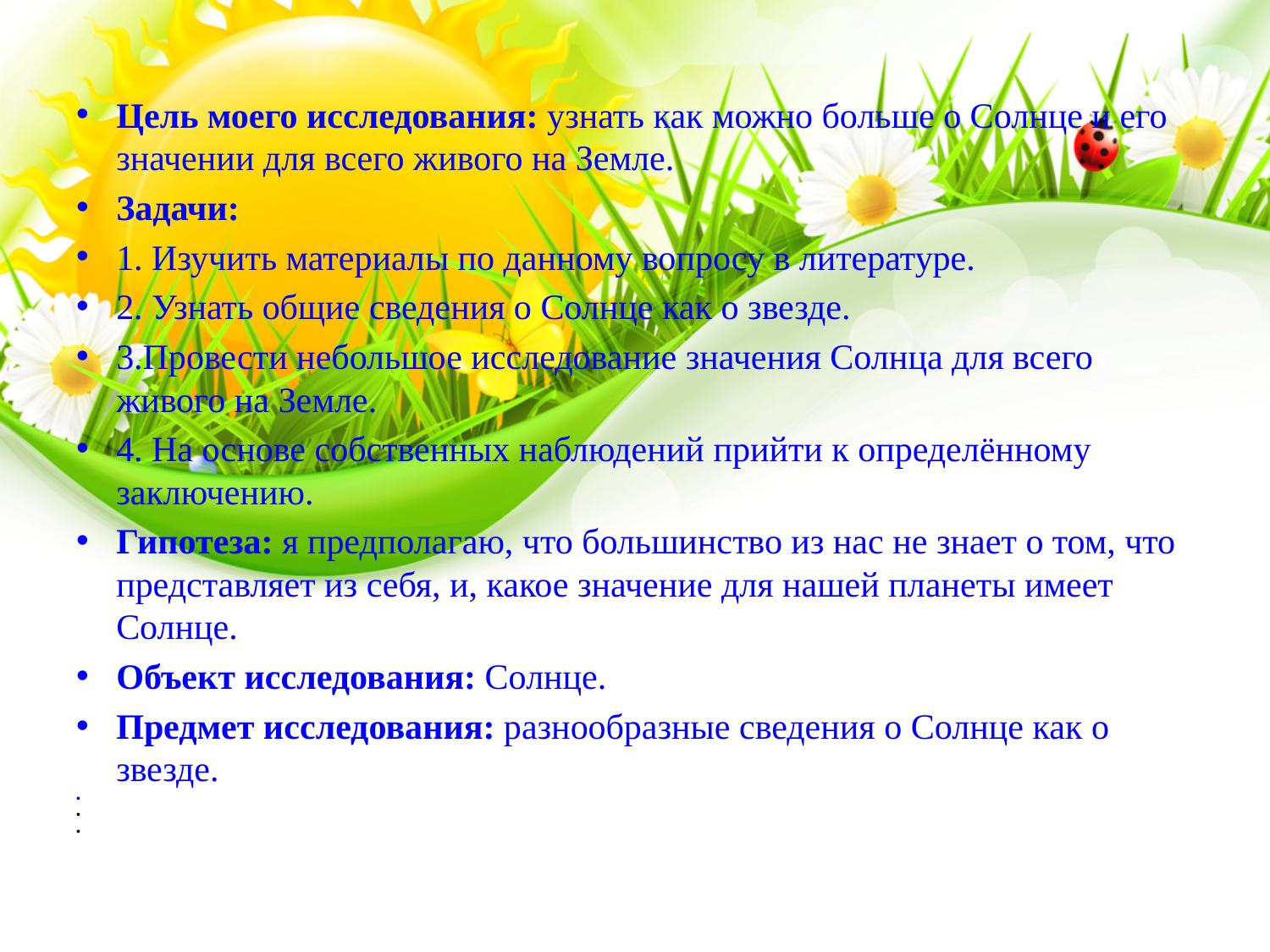

#
Цель моего исследования: узнать как можно больше о Солнце и его значении для всего живого на Земле.
Задачи:
1. Изучить материалы по данному вопросу в литературе.
2. Узнать общие сведения о Солнце как о звезде.
3.Провести небольшое исследование значения Солнца для всего живого на Земле.
4. На основе собственных наблюдений прийти к определённому заключению.
Гипотеза: я предполагаю, что большинство из нас не знает о том, что представляет из себя, и, какое значение для нашей планеты имеет Солнце.
Объект исследования: Солнце.
Предмет исследования: разнообразные сведения о Солнце как о звезде.